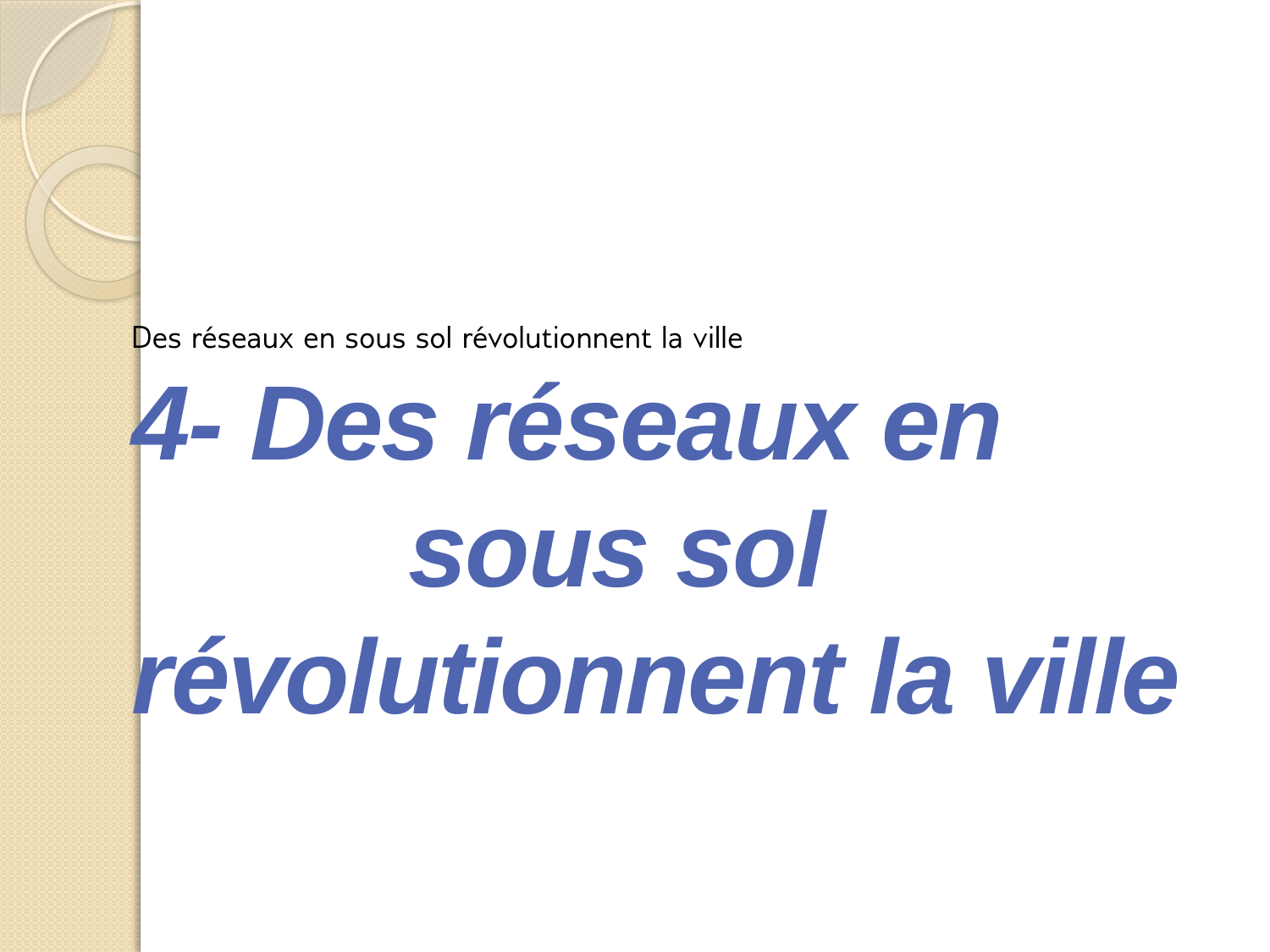

# Des réseaux en sous sol révolutionnent la ville 4- Des réseaux en sous sol  révolutionnent la ville